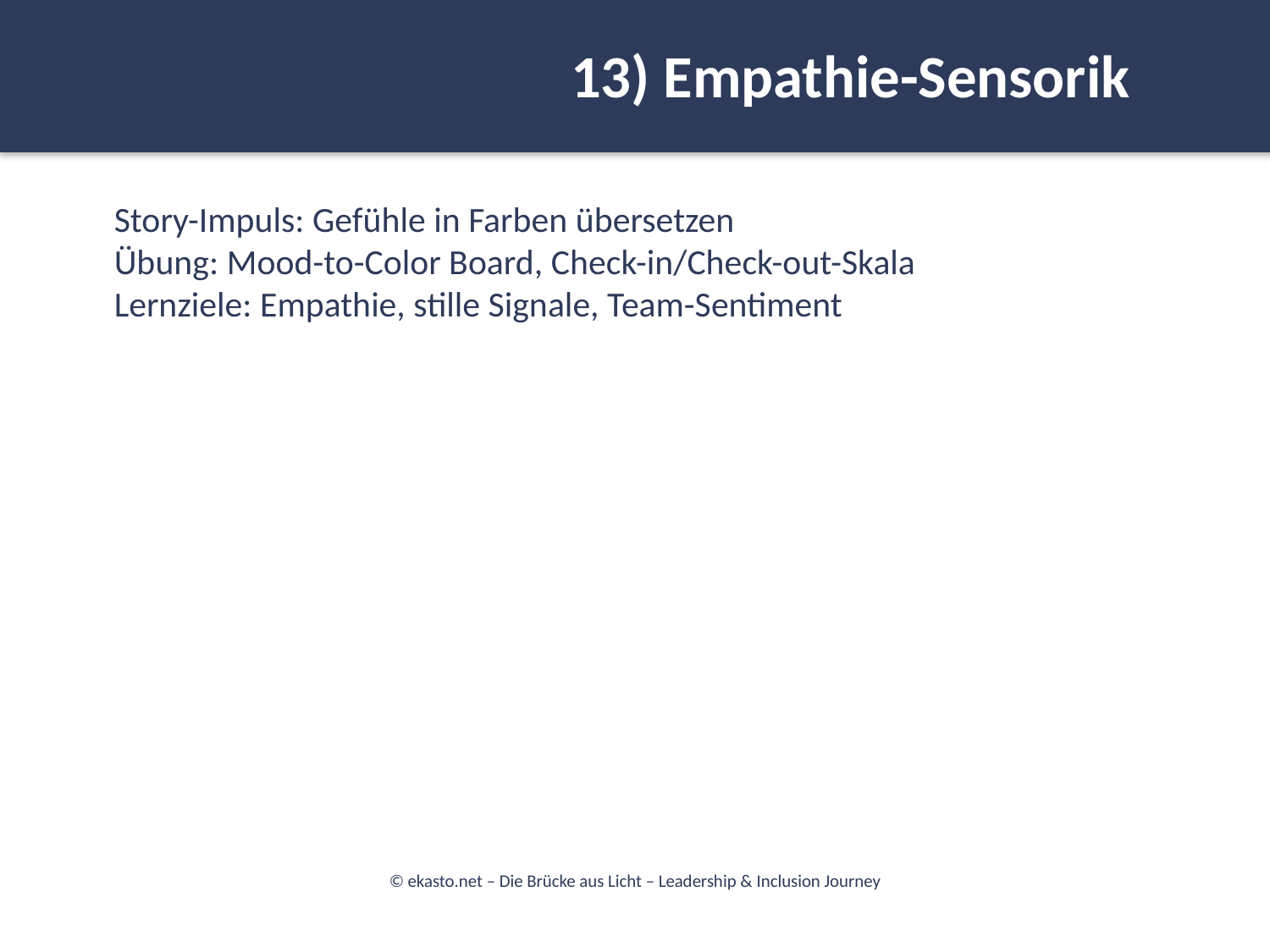

13) Empathie-Sensorik
#
Story-Impuls: Gefühle in Farben übersetzen
Übung: Mood-to-Color Board, Check-in/Check-out-Skala
Lernziele: Empathie, stille Signale, Team-Sentiment
© ekasto.net – Die Brücke aus Licht – Leadership & Inclusion Journey